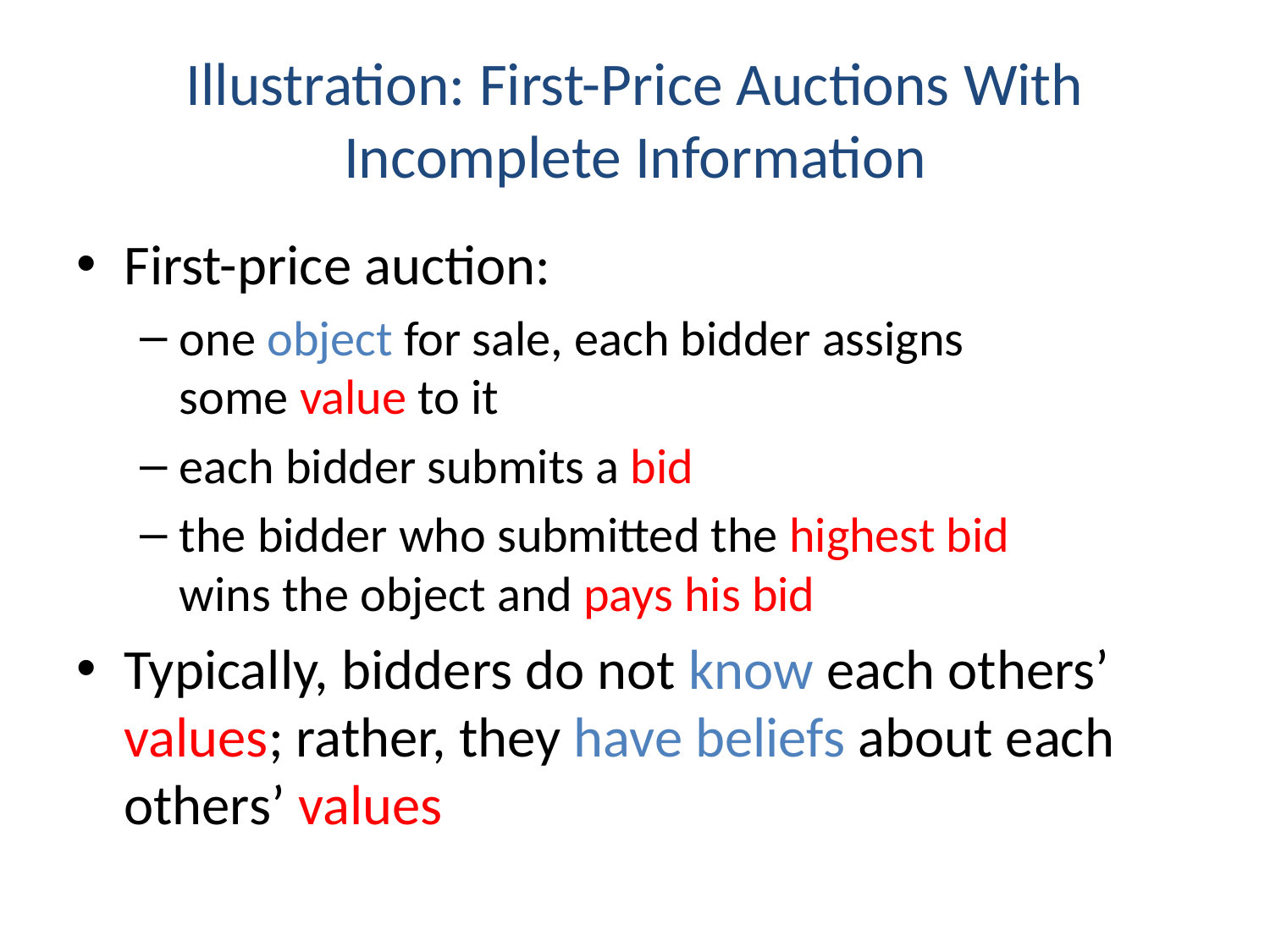

# Illustration: First-Price Auctions With Incomplete Information
First-price auction:
one object for sale, each bidder assigns
some value to it
each bidder submits a bid
the bidder who submitted the highest bid
wins the object and pays his bid
Typically, bidders do not know each others’ values; rather, they have beliefs about each others’ values